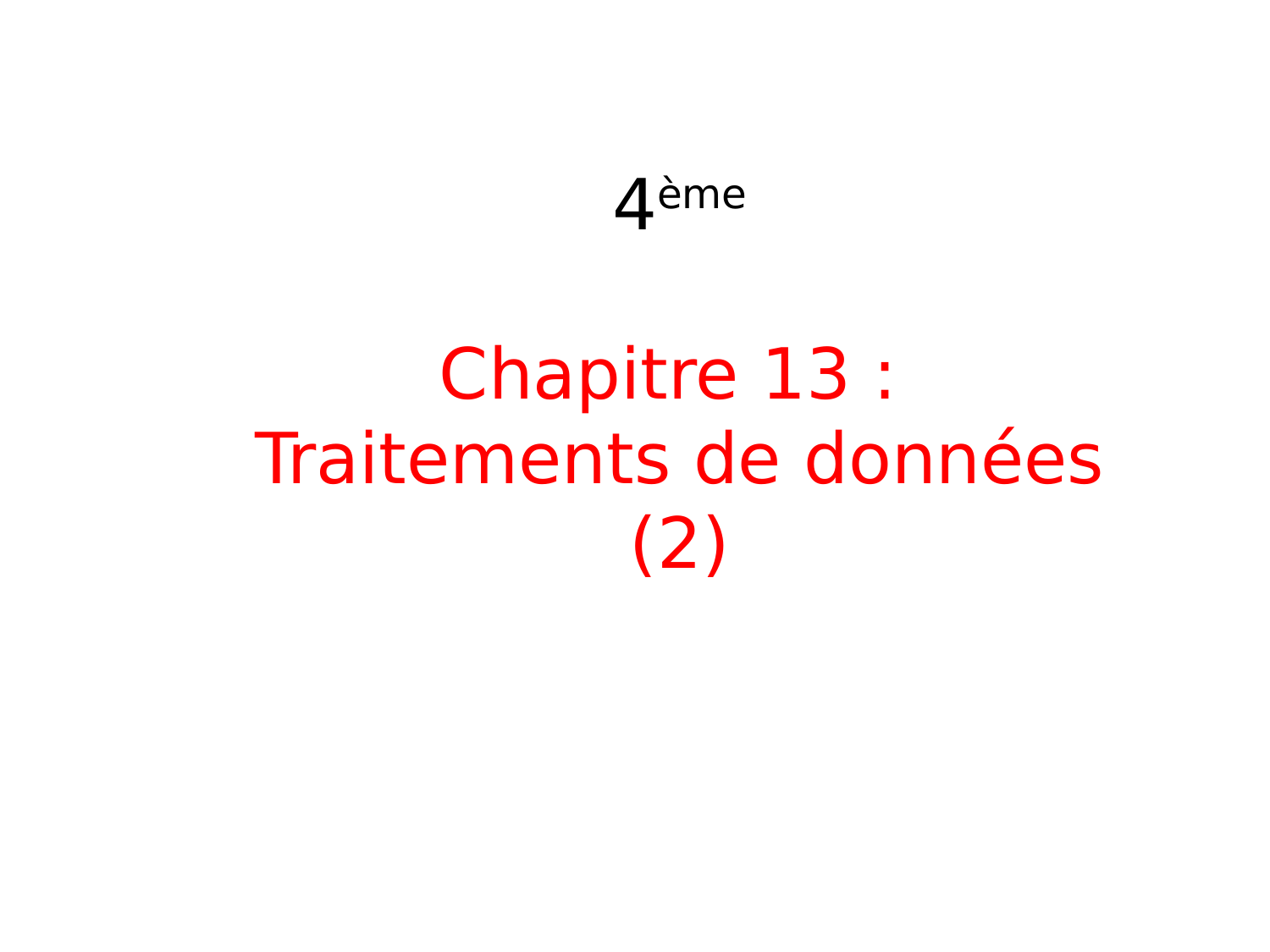

# 4ème Chapitre 13 : Traitements de données (2)